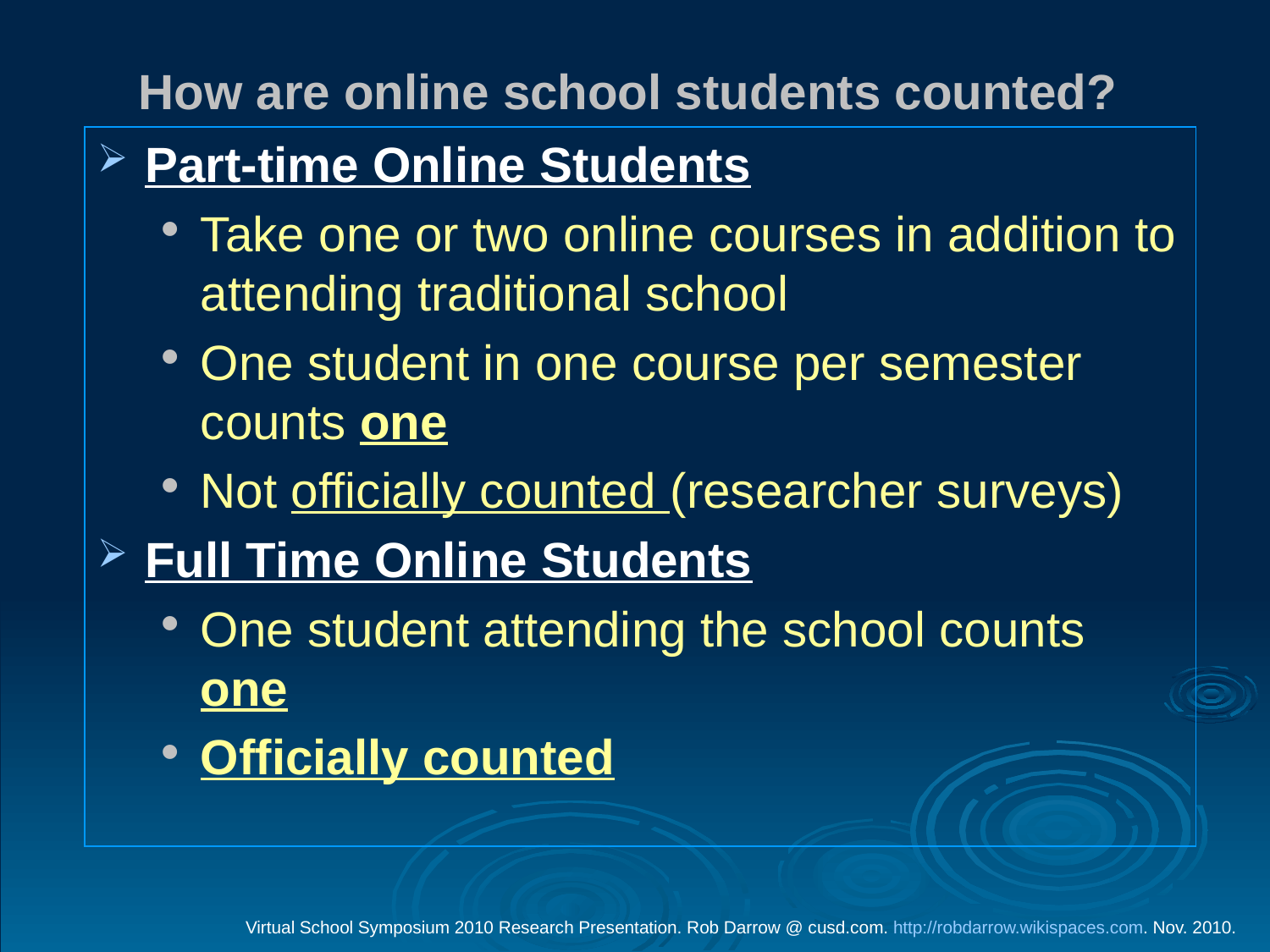

# How are online school students counted?
Part-time Online Students
Take one or two online courses in addition to attending traditional school
One student in one course per semester counts one
Not officially counted (researcher surveys)
Full Time Online Students
One student attending the school counts one
Officially counted